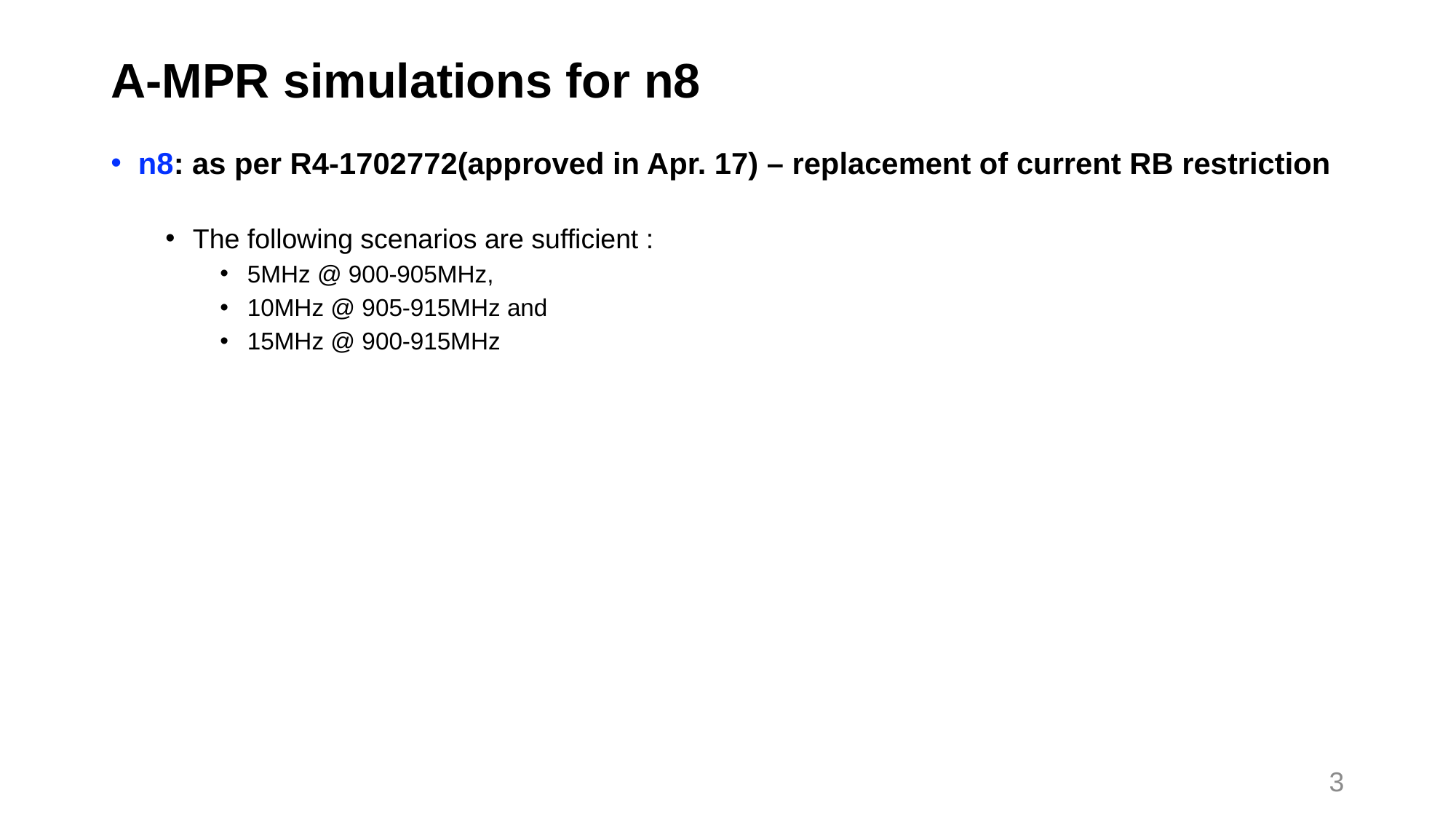

# A-MPR simulations for n8
n8: as per R4-1702772(approved in Apr. 17) – replacement of current RB restriction
The following scenarios are sufficient :
5MHz @ 900-905MHz,
10MHz @ 905-915MHz and
15MHz @ 900-915MHz

3